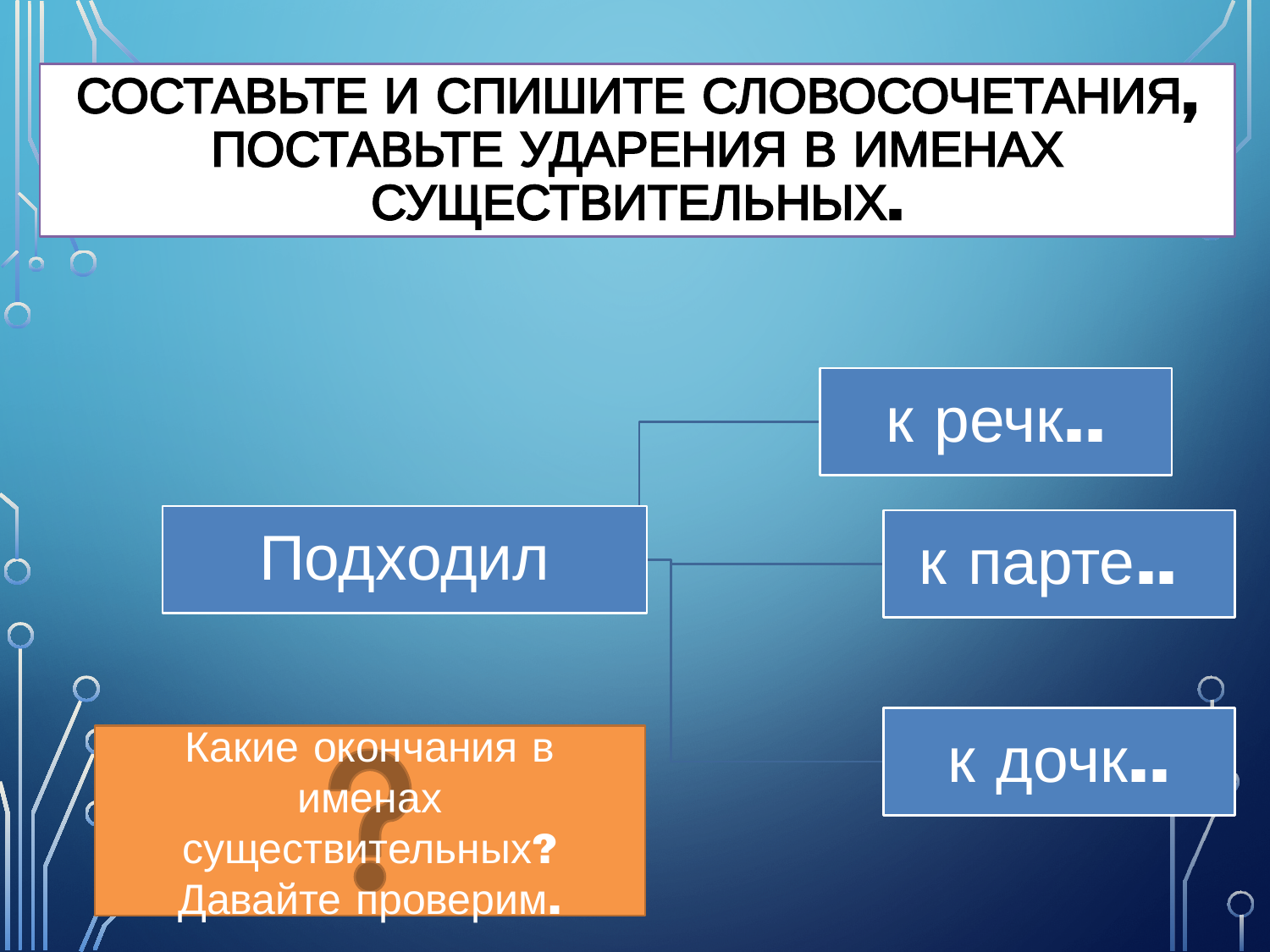

# Составьте и спишите словосочетания, поставьте ударения в именах существительных.

Подходил
к речк..
к парте..
к дочк..
Какие окончания в именах существительных? Давайте проверим.